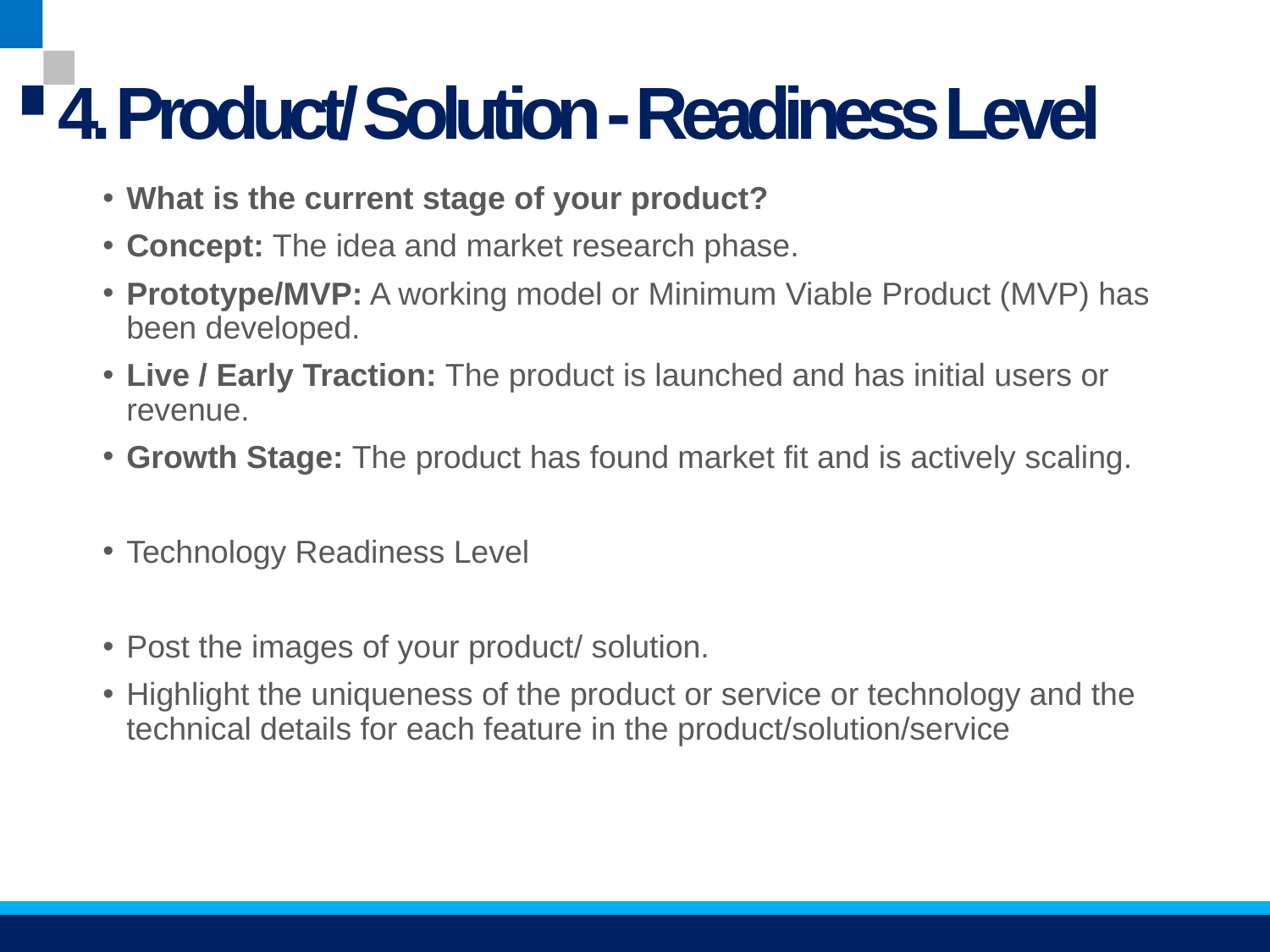

# 4. Product/ Solution - Readiness Level
What is the current stage of your product?
Concept: The idea and market research phase.
Prototype/MVP: A working model or Minimum Viable Product (MVP) has been developed.
Live / Early Traction: The product is launched and has initial users or revenue.
Growth Stage: The product has found market fit and is actively scaling.

Technology Readiness Level

Post the images of your product/ solution.
Highlight the uniqueness of the product or service or technology and the technical details for each feature in the product/solution/service